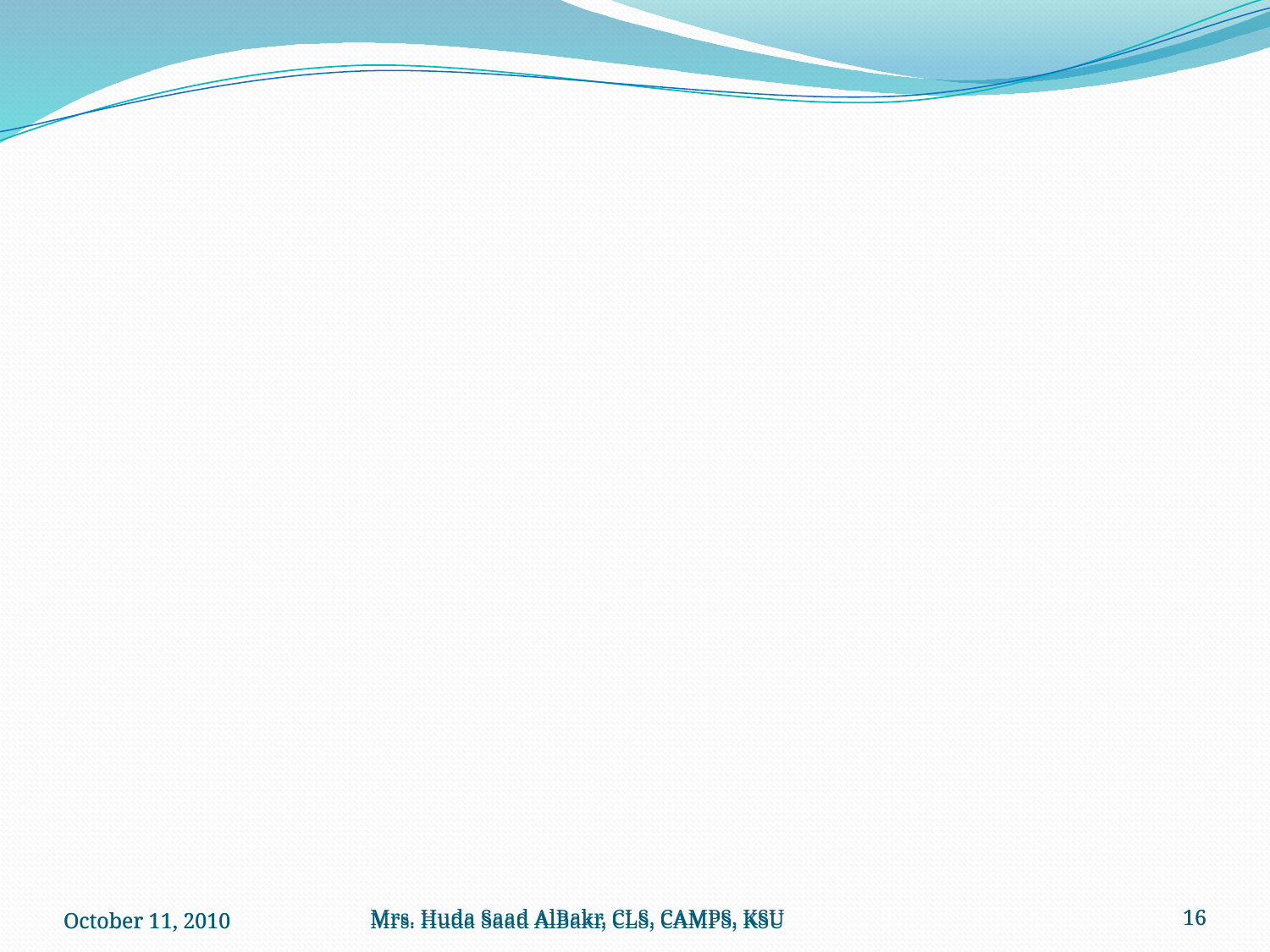

#

October 11, 2010
October 11, 2010
Mrs. Huda Saad AlBakr, CLS, CAMPS, KSU
Mrs. Huda Saad AlBakr, CLS, CAMPS, KSU
16
16